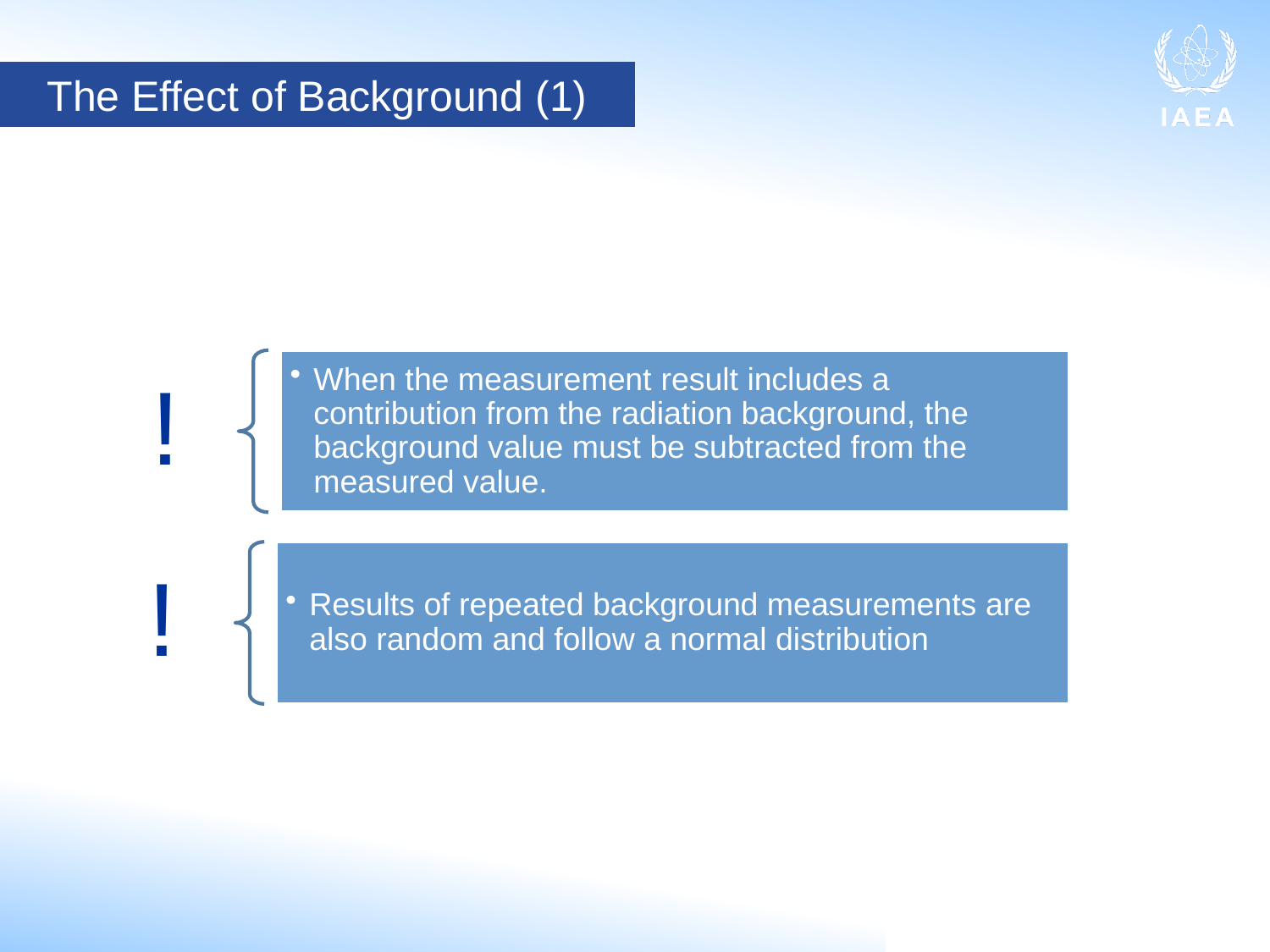

The Effect of Background (1)
!
When the measurement result includes a contribution from the radiation background, the background value must be subtracted from the measured value.
!
Results of repeated background measurements are also random and follow a normal distribution